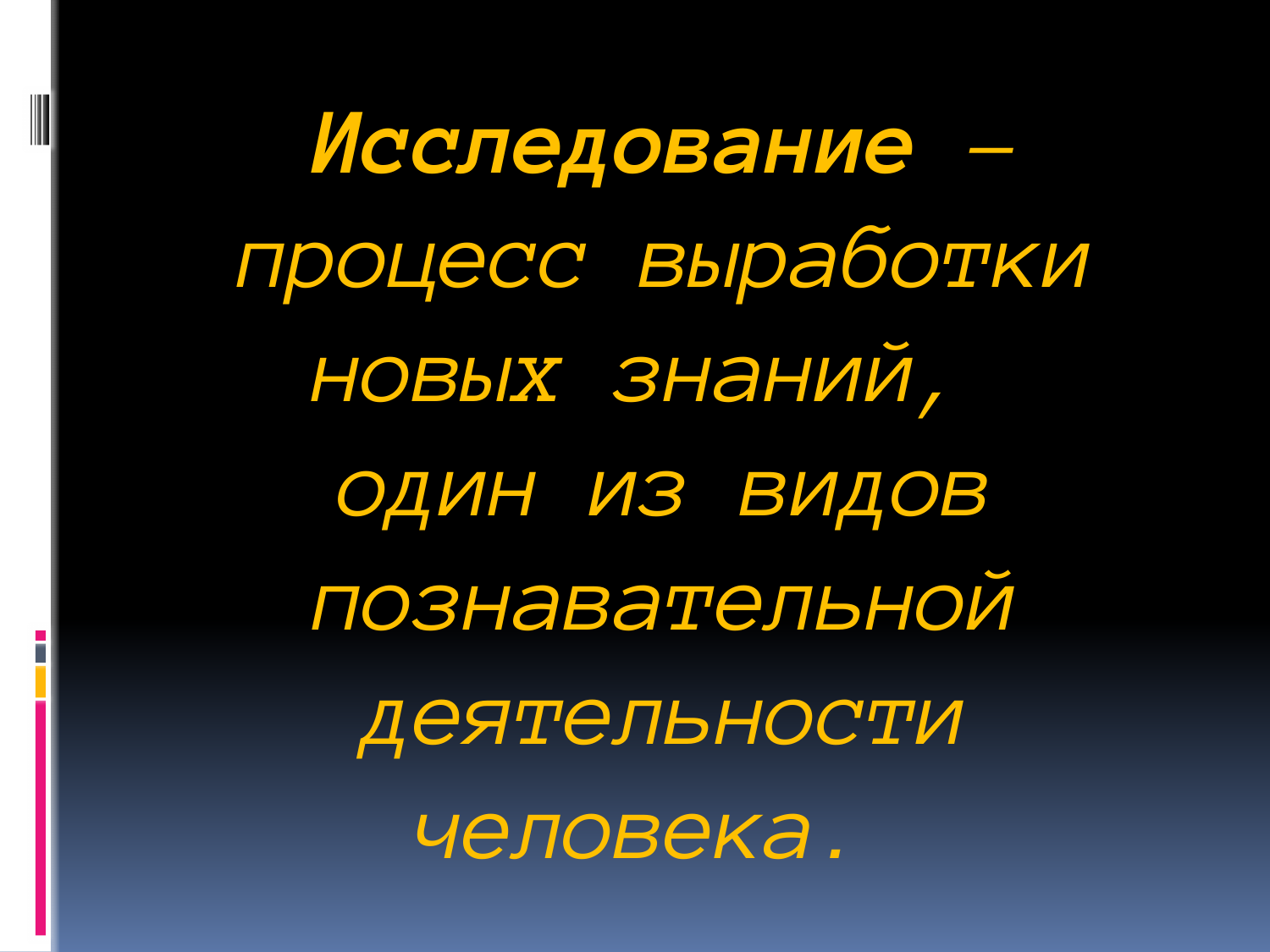

# Исследование – процесс выработки новых знаний, один из видов познавательной деятельности человека.